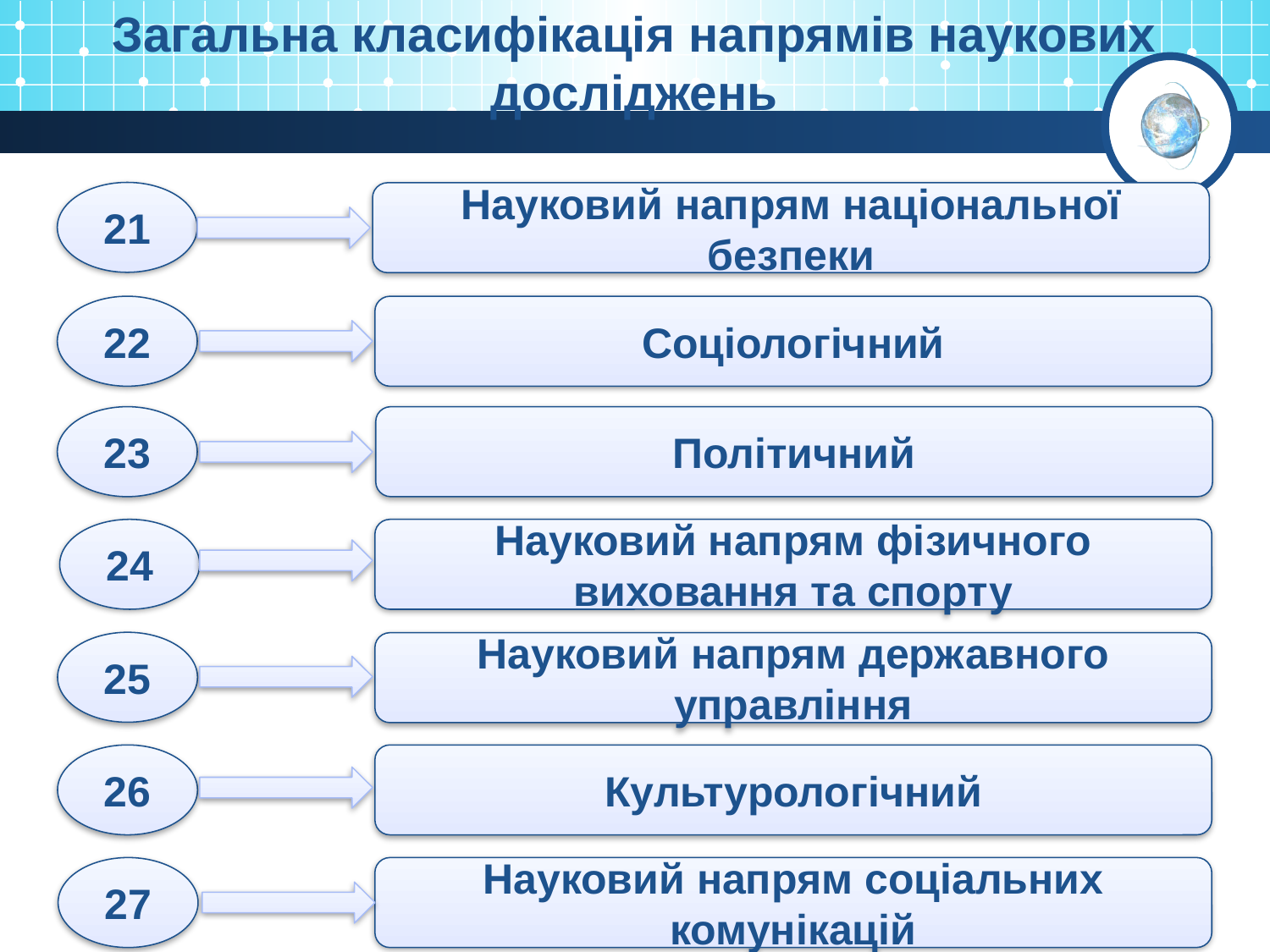

Загальна класифікація напрямів наукових досліджень
21
Науковий напрям національної безпеки

22
Соціологічний

23
Політичний

24
Науковий напрям фізичного виховання та спорту

25
Науковий напрям державного управління

Культурологічний
26

27
Науковий напрям соціальних комунікацій